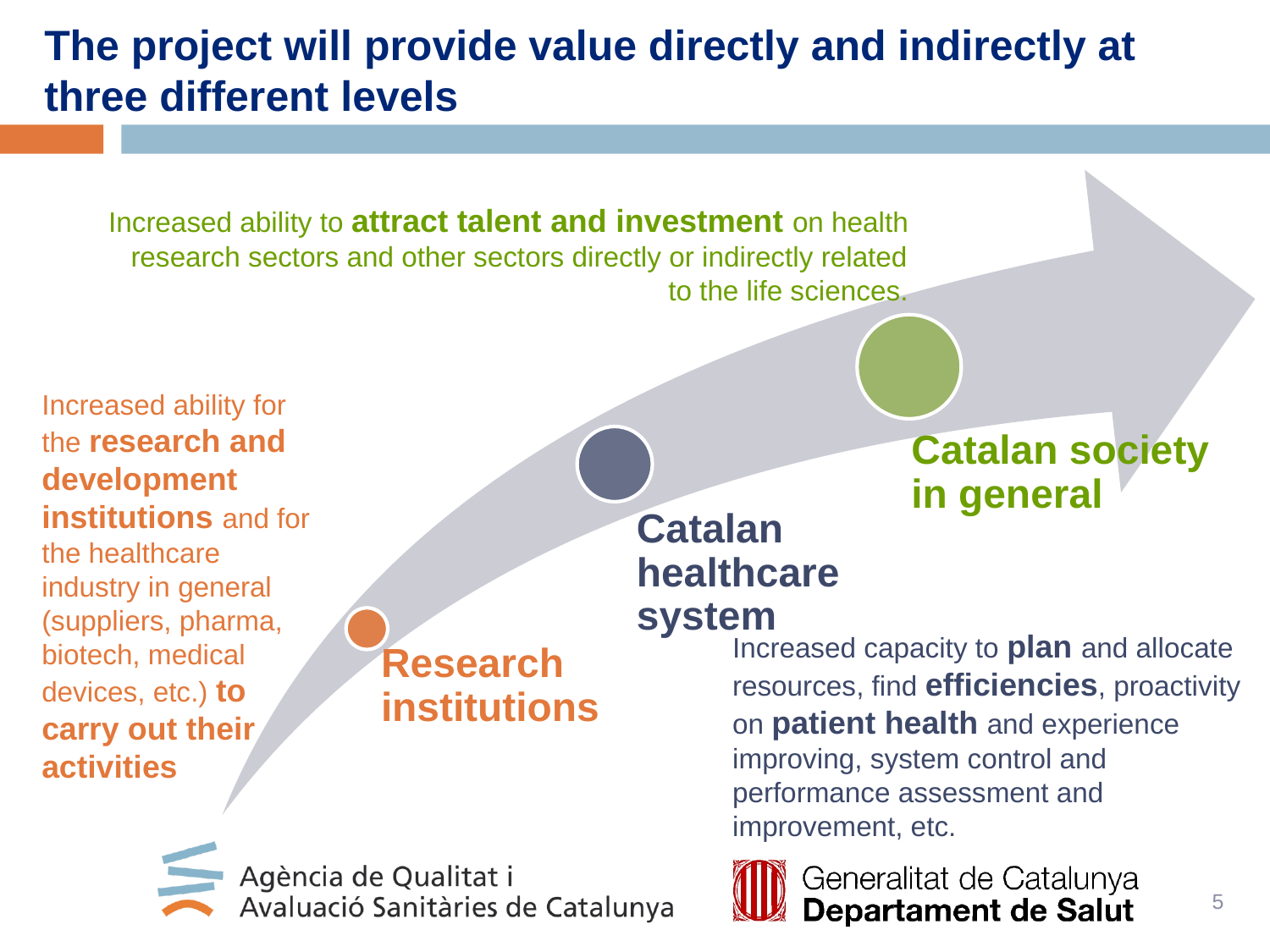

The project will provide value directly and indirectly at three different levels
Research institutions
Catalan healthcare system
Catalan society in general
Increased ability to attract talent and investment on health research sectors and other sectors directly or indirectly related to the life sciences.
Increased ability for the research and development institutions and for the healthcare industry in general (suppliers, pharma, biotech, medical devices, etc.) to carry out their activities
Increased capacity to plan and allocate resources, find efficiencies, proactivity on patient health and experience improving, system control and performance assessment and improvement, etc.
5